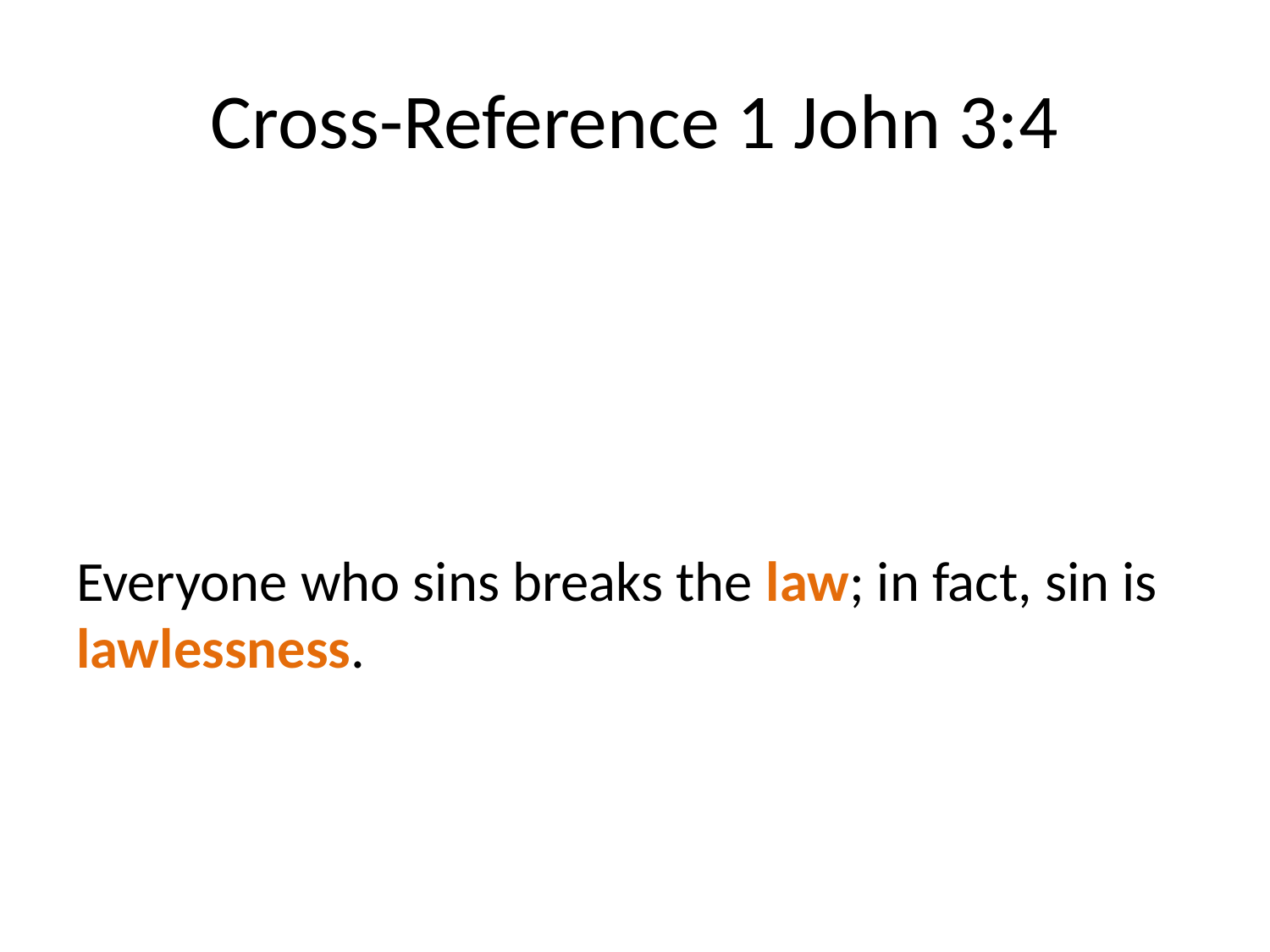

# Cross-Reference 1 John 3:4

Everyone who sins breaks the law; in fact, sin is lawlessness.